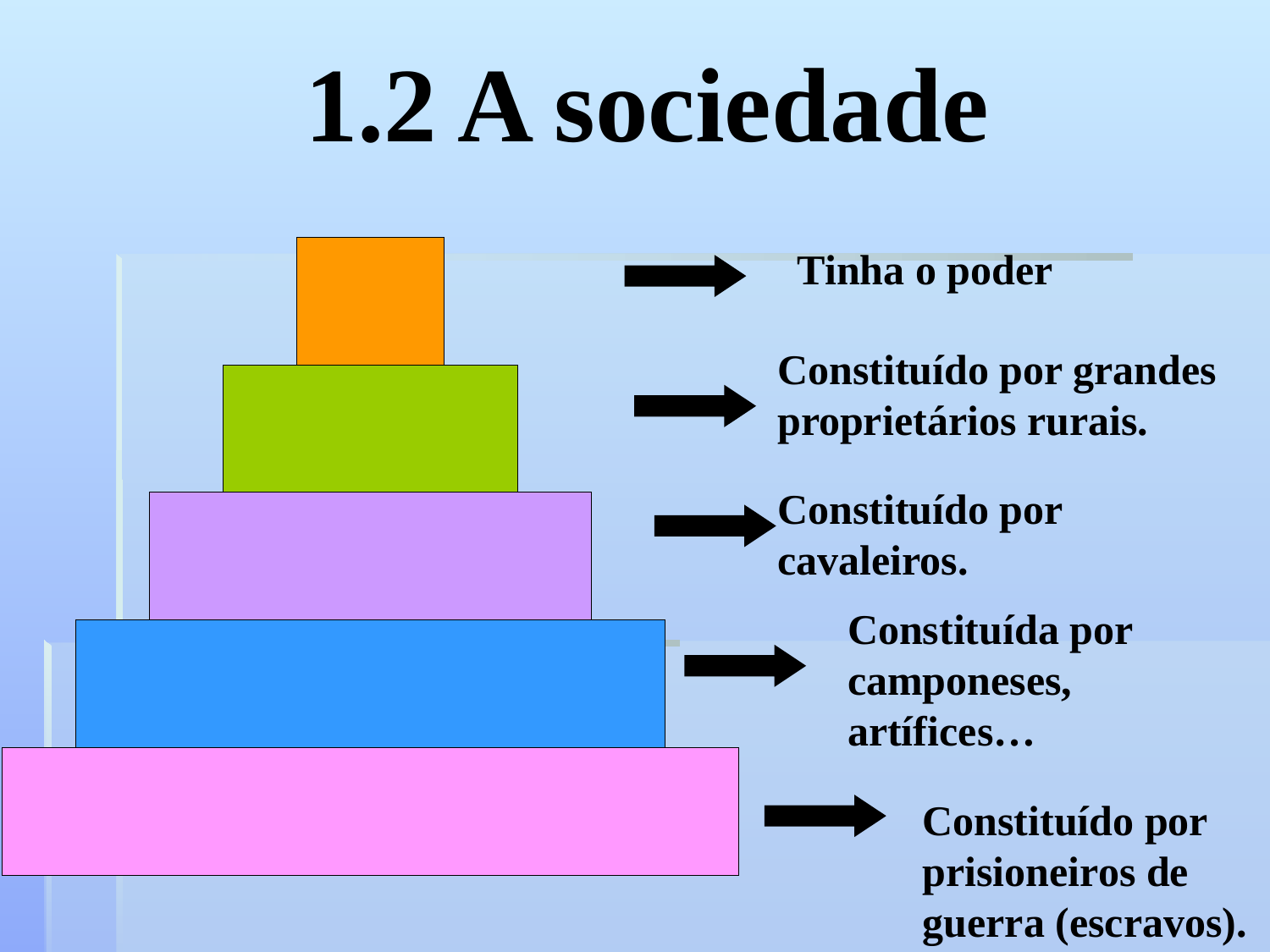

# 1.2 A sociedade
Tinha o poder

Constituído por grandes proprietários rurais.

Constituído por cavaleiros.

Constituída por camponeses, artífices…

Constituído por prisioneiros de guerra (escravos).